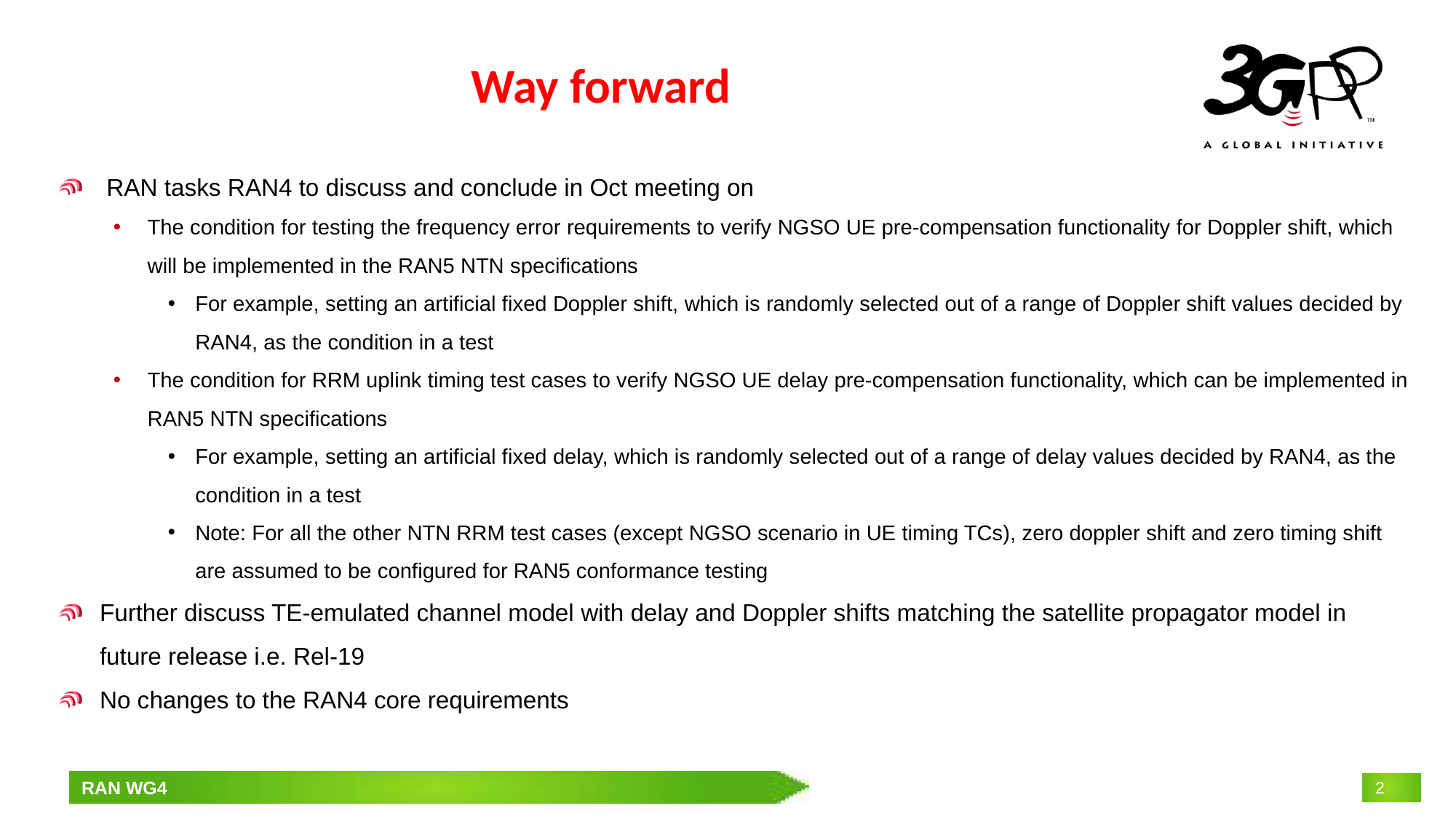

# Way forward
 RAN tasks RAN4 to discuss and conclude in Oct meeting on
The condition for testing the frequency error requirements to verify NGSO UE pre-compensation functionality for Doppler shift, which will be implemented in the RAN5 NTN specifications
For example, setting an artificial fixed Doppler shift, which is randomly selected out of a range of Doppler shift values decided by RAN4, as the condition in a test
The condition for RRM uplink timing test cases to verify NGSO UE delay pre-compensation functionality, which can be implemented in RAN5 NTN specifications
For example, setting an artificial fixed delay, which is randomly selected out of a range of delay values decided by RAN4, as the condition in a test
Note: For all the other NTN RRM test cases (except NGSO scenario in UE timing TCs), zero doppler shift and zero timing shift are assumed to be configured for RAN5 conformance testing
Further discuss TE-emulated channel model with delay and Doppler shifts matching the satellite propagator model in future release i.e. Rel-19
No changes to the RAN4 core requirements